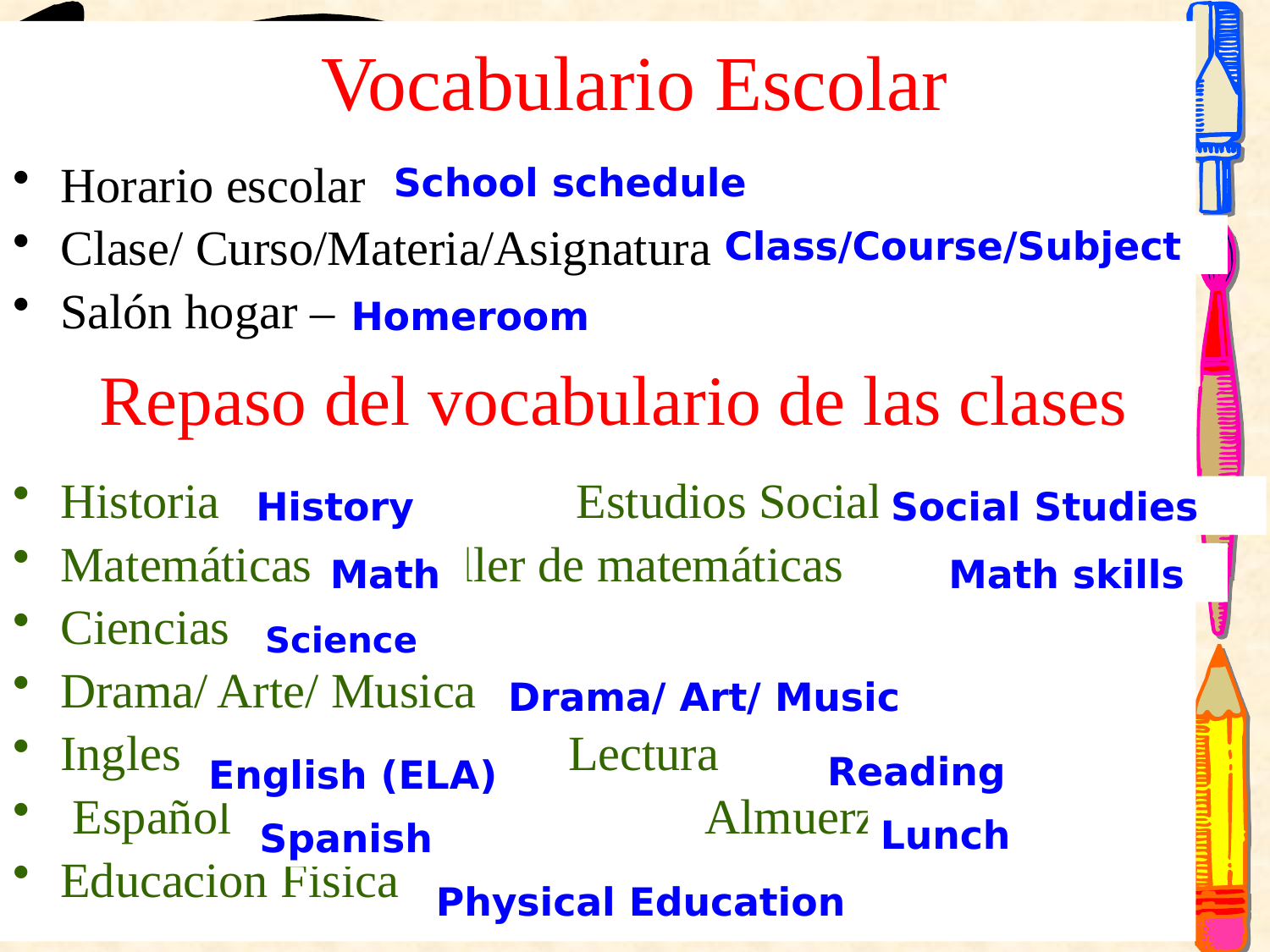

# Vocabulario Escolar

Horario escolar
Clase/ Curso/Materia/Asignatura
Salón hogar –

Historia		           Estudios Sociales
Matemáticas	        Taller de matemáticas
Ciencias
Drama/ Arte/ Musica
Ingles		     	   	Lectura
 Español	              		 Almuerzo
Educacion Fisica
School schedule
Class/Course/Subject
Homeroom
Repaso del vocabulario de las clases
History
Social Studies
Math
Math skills
Science
Drama/ Art/ Music
Reading
English (ELA)
Lunch
Spanish
Physical Education